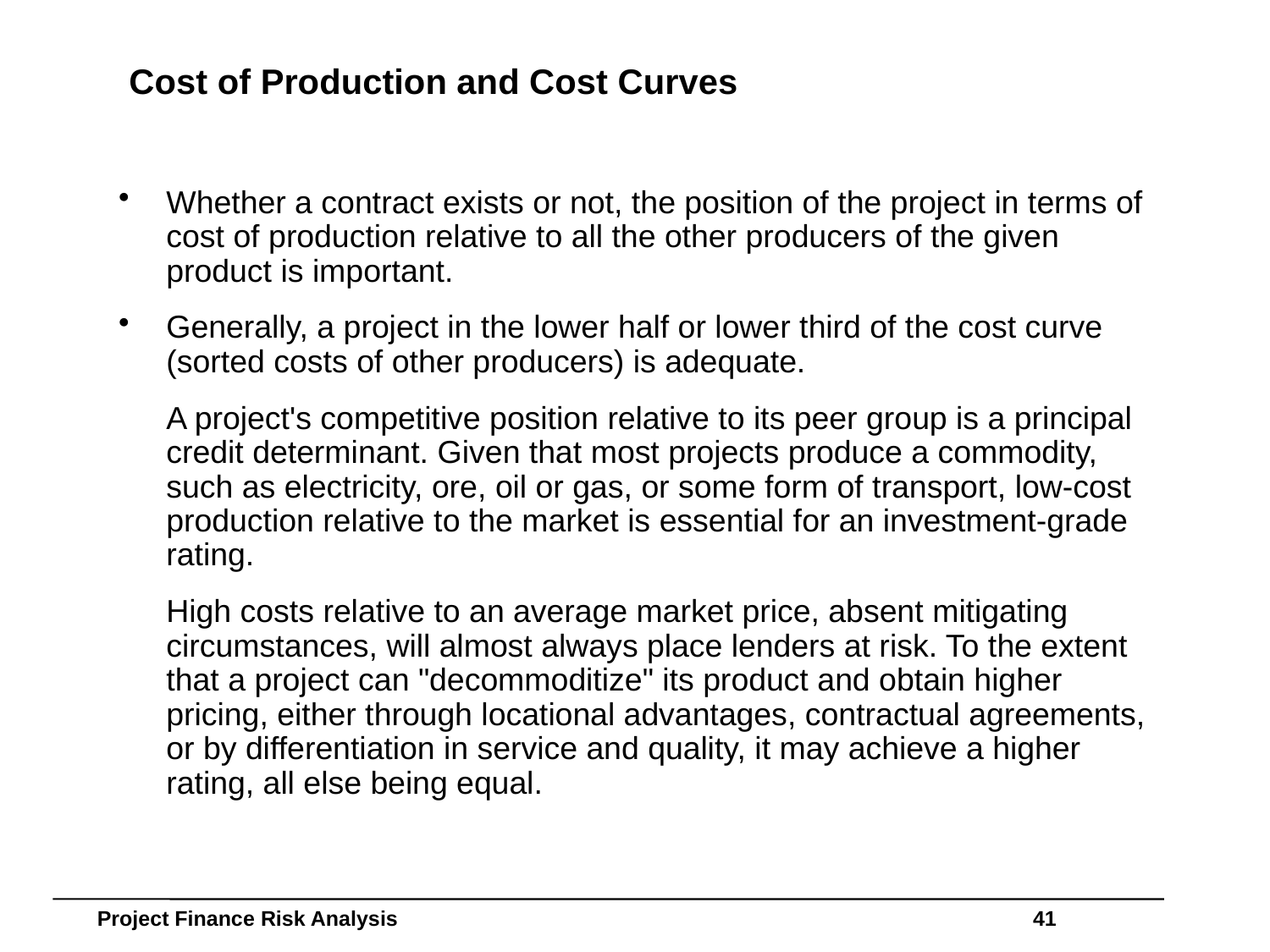

# Cost of Production and Cost Curves
Whether a contract exists or not, the position of the project in terms of cost of production relative to all the other producers of the given product is important.
Generally, a project in the lower half or lower third of the cost curve (sorted costs of other producers) is adequate.
	A project's competitive position relative to its peer group is a principal credit determinant. Given that most projects produce a commodity, such as electricity, ore, oil or gas, or some form of transport, low-cost production relative to the market is essential for an investment-grade rating.
	High costs relative to an average market price, absent mitigating circumstances, will almost always place lenders at risk. To the extent that a project can "decommoditize" its product and obtain higher pricing, either through locational advantages, contractual agreements, or by differentiation in service and quality, it may achieve a higher rating, all else being equal.